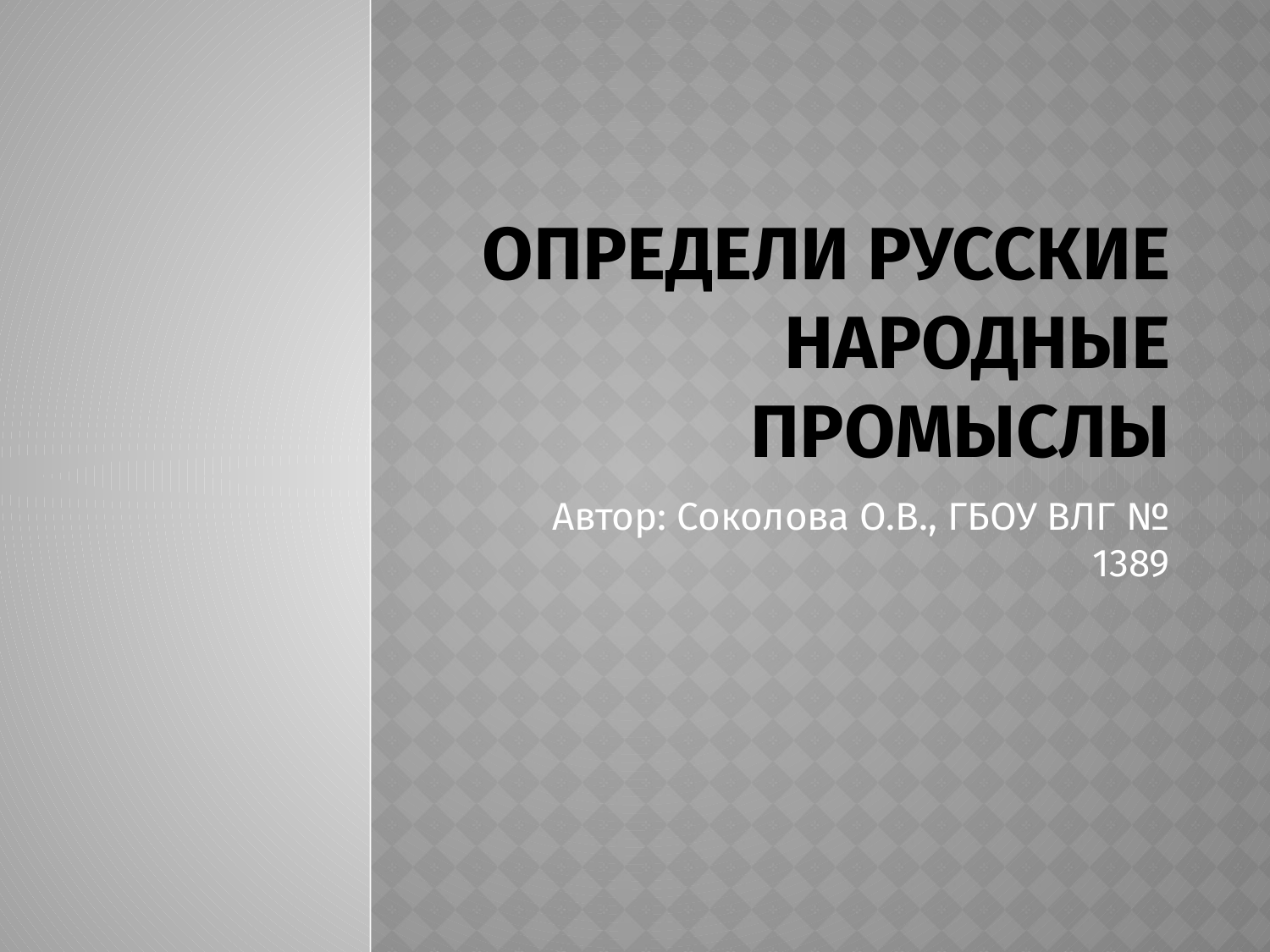

# ОПРЕДЕЛИ РУССКИЕ НАРОДНЫЕ ПРОМЫСЛЫ
Автор: Соколова О.В., ГБОУ ВЛГ № 1389